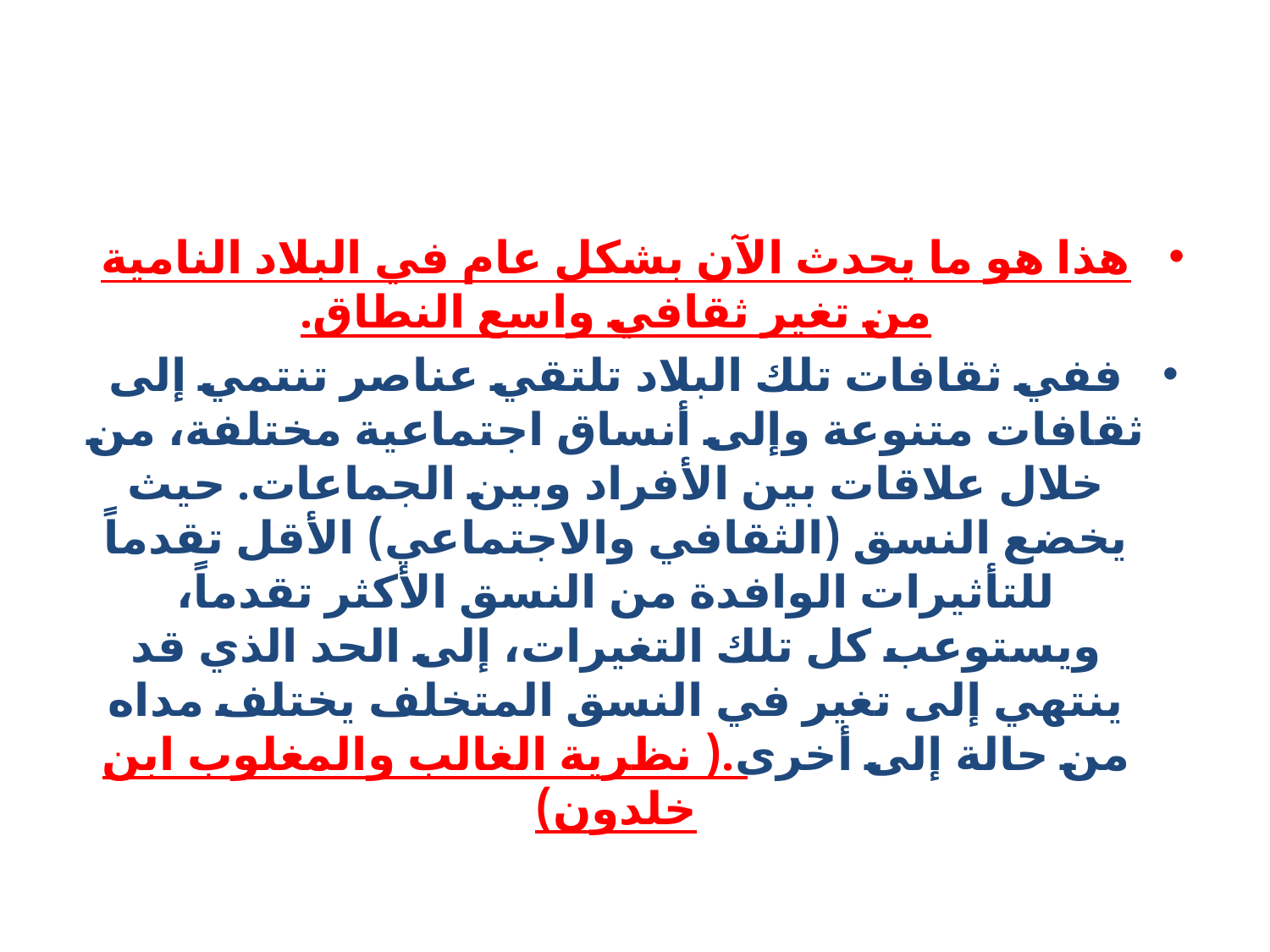

#
هذا هو ما يحدث الآن بشكل عام في البلاد النامية من تغير ثقافي واسع النطاق.
ففي ثقافات تلك البلاد تلتقي عناصر تنتمي إلى ثقافات متنوعة وإلى أنساق اجتماعية مختلفة، من خلال علاقات بين الأفراد وبين الجماعات. حيث يخضع النسق (الثقافي والاجتماعي) الأقل تقدماً للتأثيرات الوافدة من النسق الأكثر تقدماً، ويستوعب كل تلك التغيرات، إلى الحد الذي قد ينتهي إلى تغير في النسق المتخلف يختلف مداه من حالة إلى أخرى.( نظرية الغالب والمغلوب ابن خلدون)